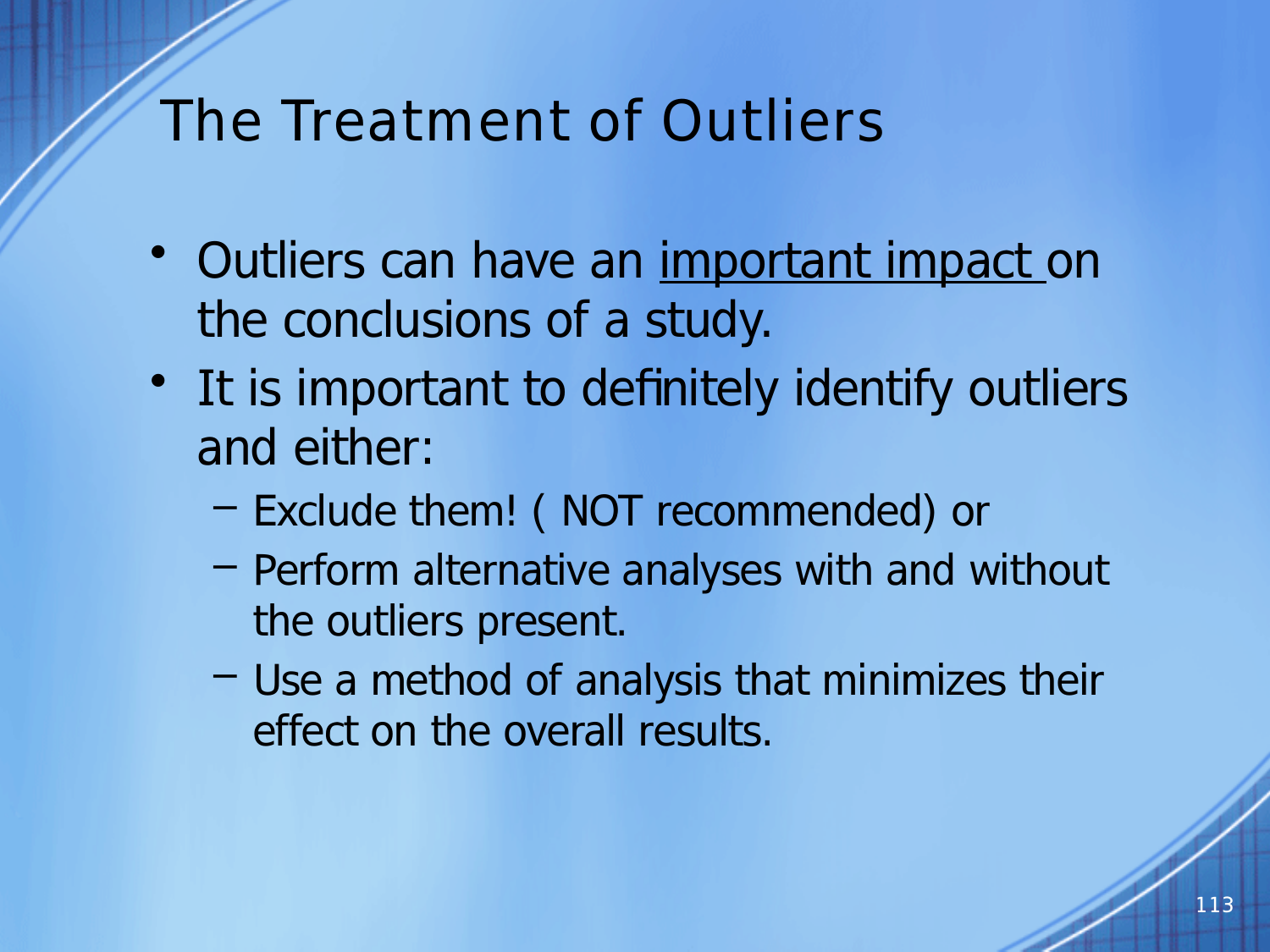

# The Treatment of Outliers
Outliers can have an important impact on the conclusions of a study.
It is important to definitely identify outliers and either:
Exclude them! ( NOT recommended) or
Perform alternative analyses with and without the outliers present.
Use a method of analysis that minimizes their effect on the overall results.
113